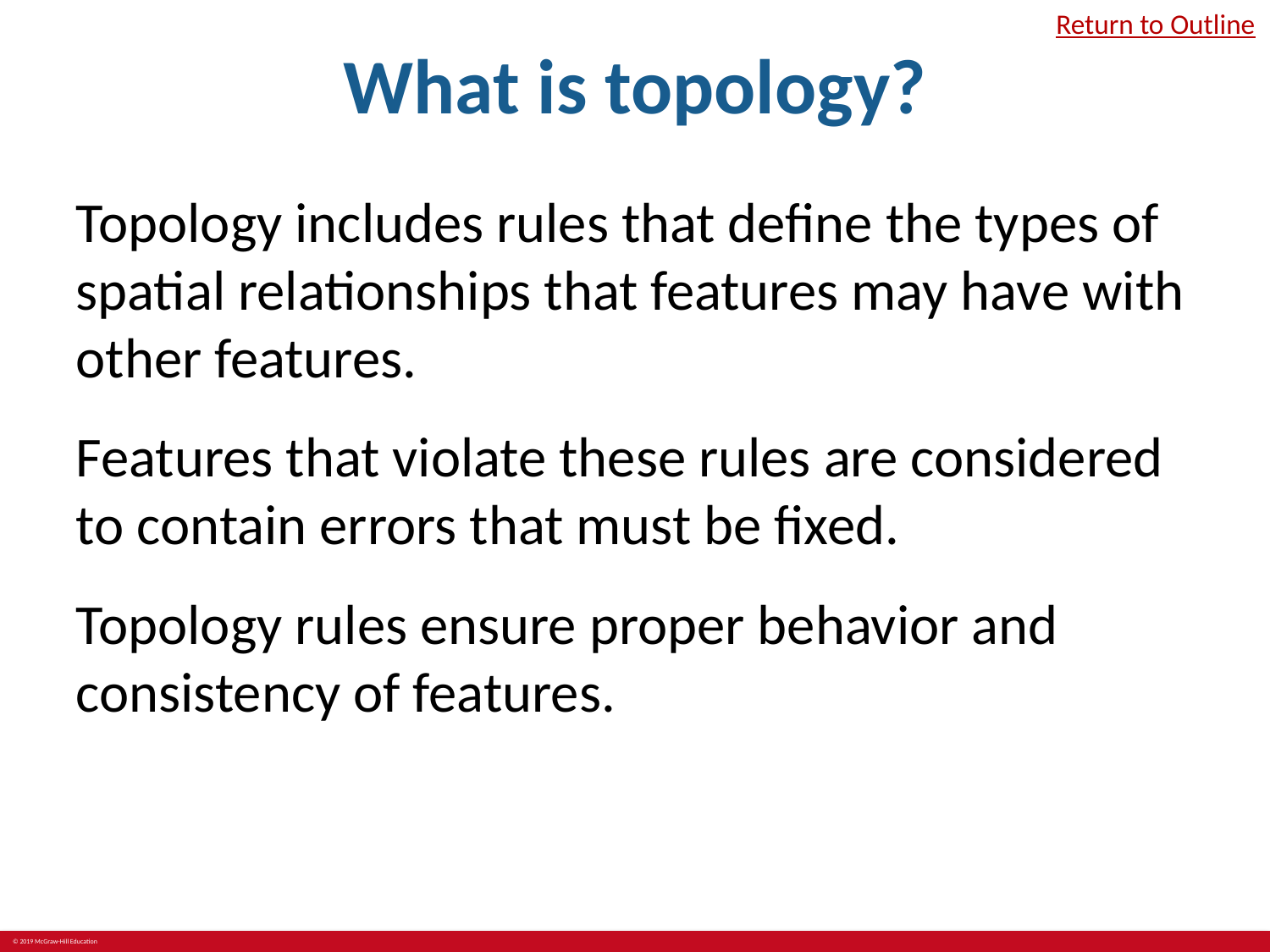

# What is topology?
Return to Outline
Topology includes rules that define the types of spatial relationships that features may have with other features.
Features that violate these rules are considered to contain errors that must be fixed.
Topology rules ensure proper behavior and consistency of features.